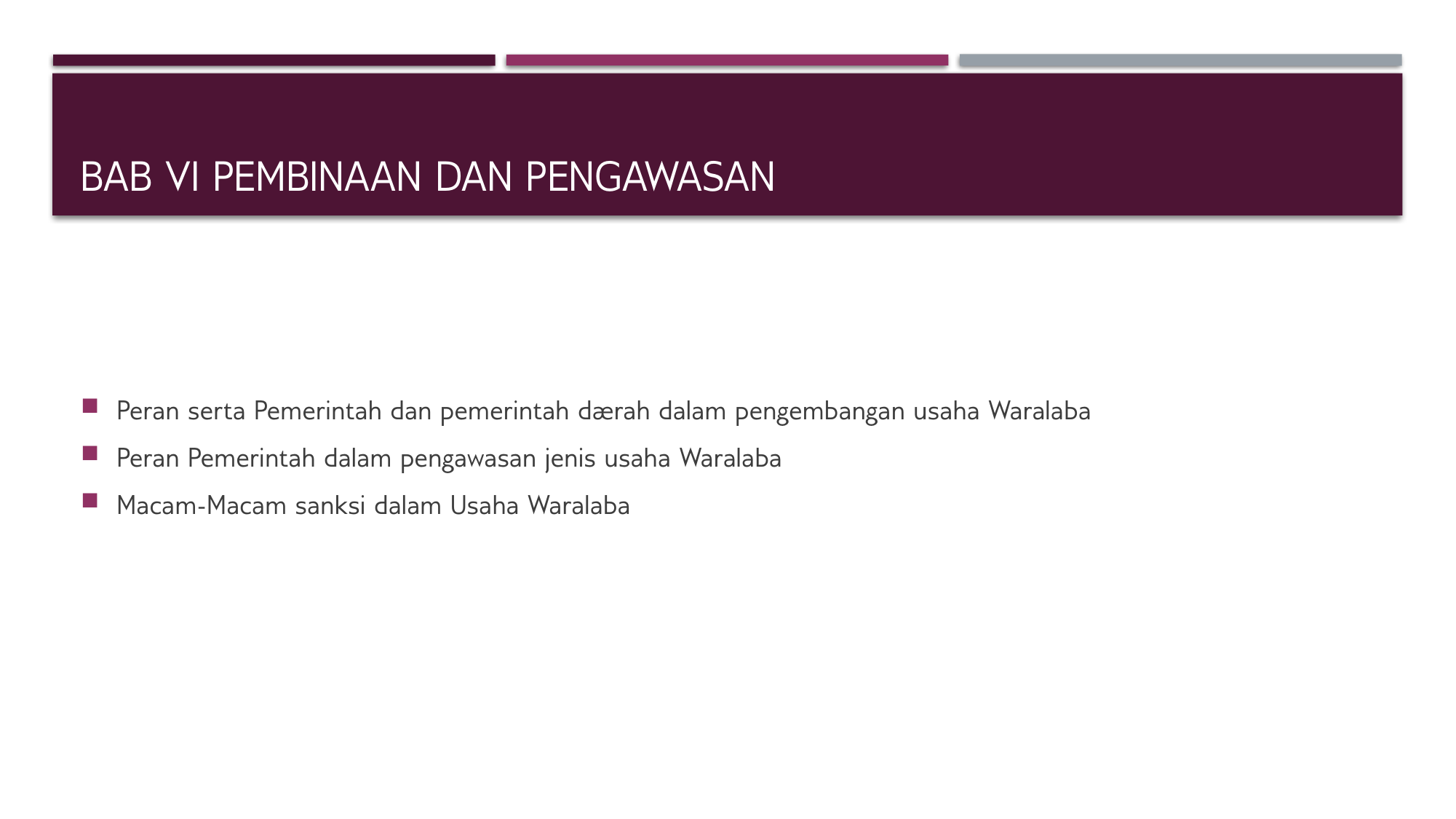

# BAB VI PEMBINAAN DAN PENGAWASAN
Peran serta Pemerintah dan pemerintah daerah dalam pengembangan usaha Waralaba
Peran Pemerintah dalam pengawasan jenis usaha Waralaba
Macam-Macam sanksi dalam Usaha Waralaba